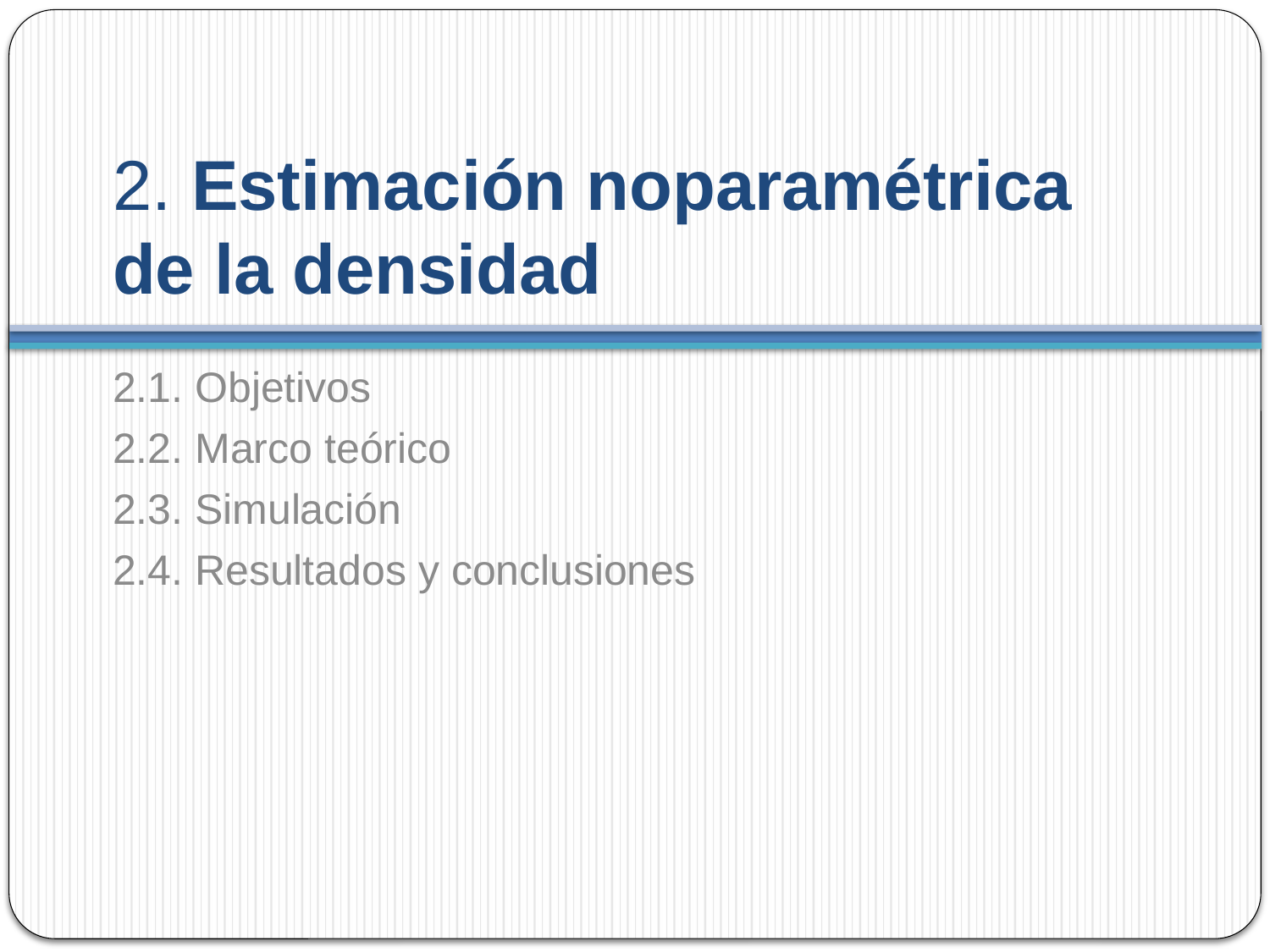

# 2. Estimación noparamétrica de la densidad
2.1. Objetivos
2.2. Marco teórico
2.3. Simulación
2.4. Resultados y conclusiones